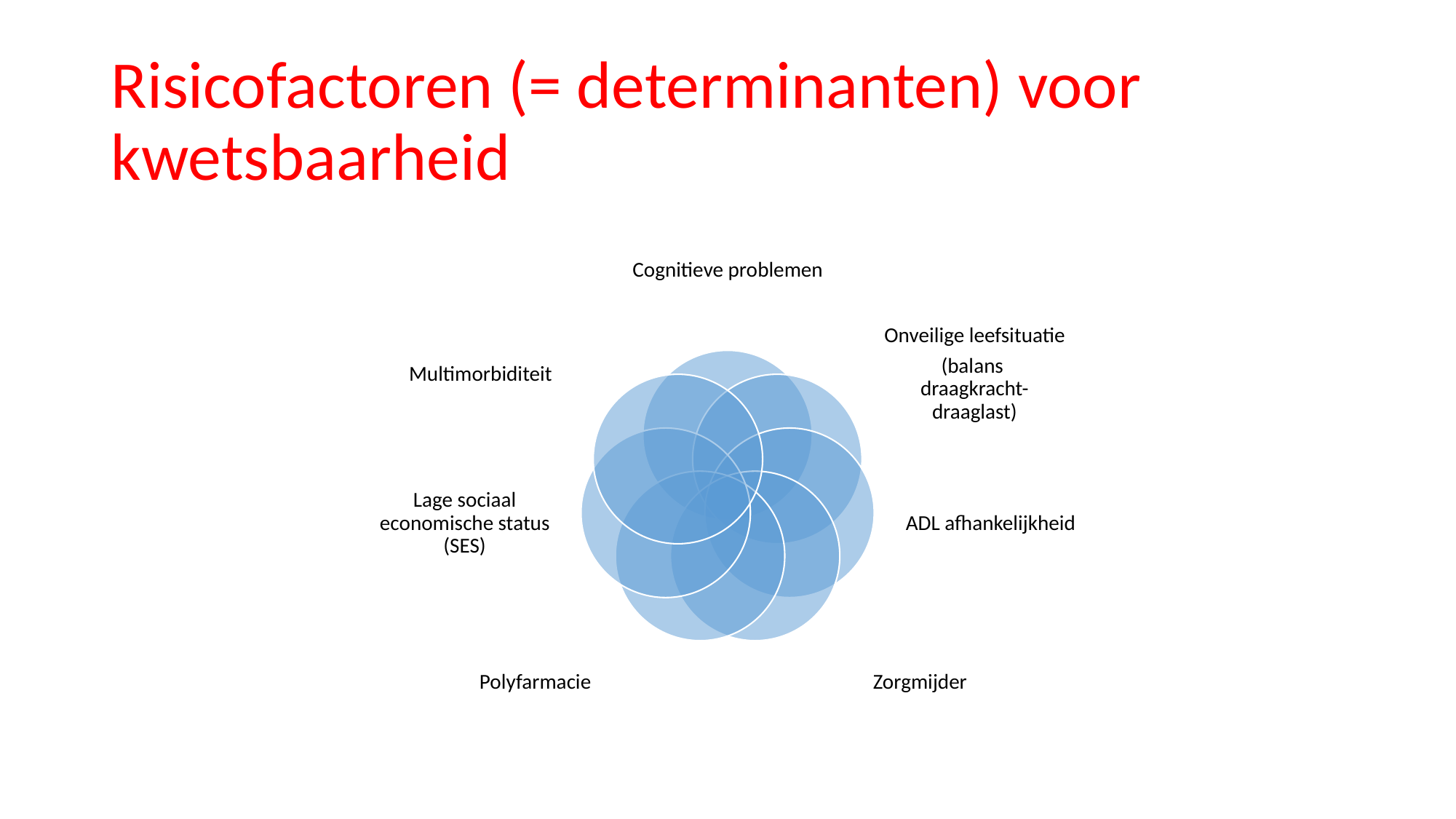

# Risicofactoren (= determinanten) voor kwetsbaarheid
Cognitieve problemen
Onveilige leefsituatie
(balans
draagkracht-draaglast)
ADL afhankelijkheid
Zorgmijder
Polyfarmacie
Lage sociaal economische status (SES)
Multimorbiditeit